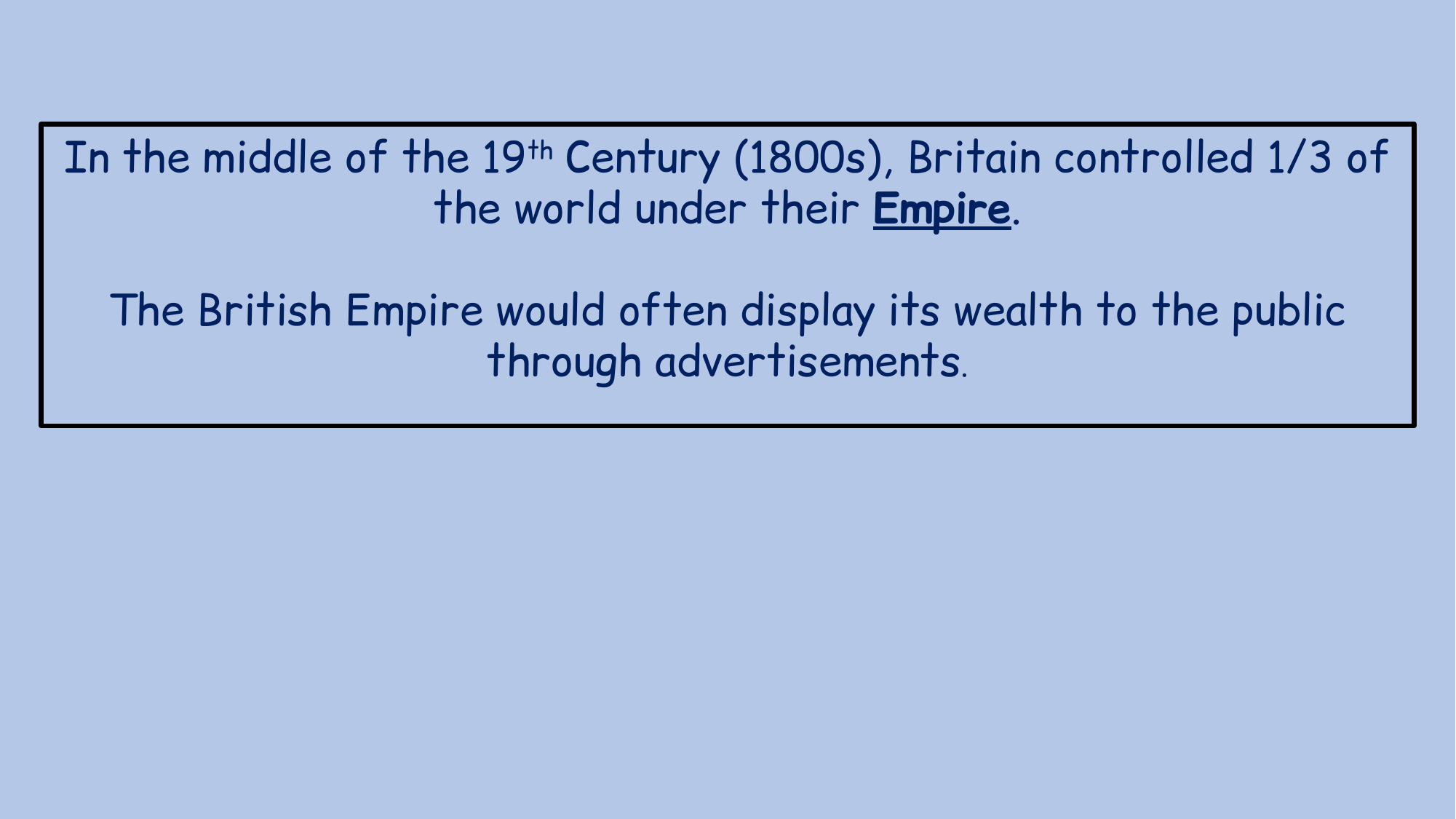

In the middle of the 19th Century (1800s), Britain controlled 1/3 of the world under their Empire.

The British Empire would often display its wealth to the public through advertisements.